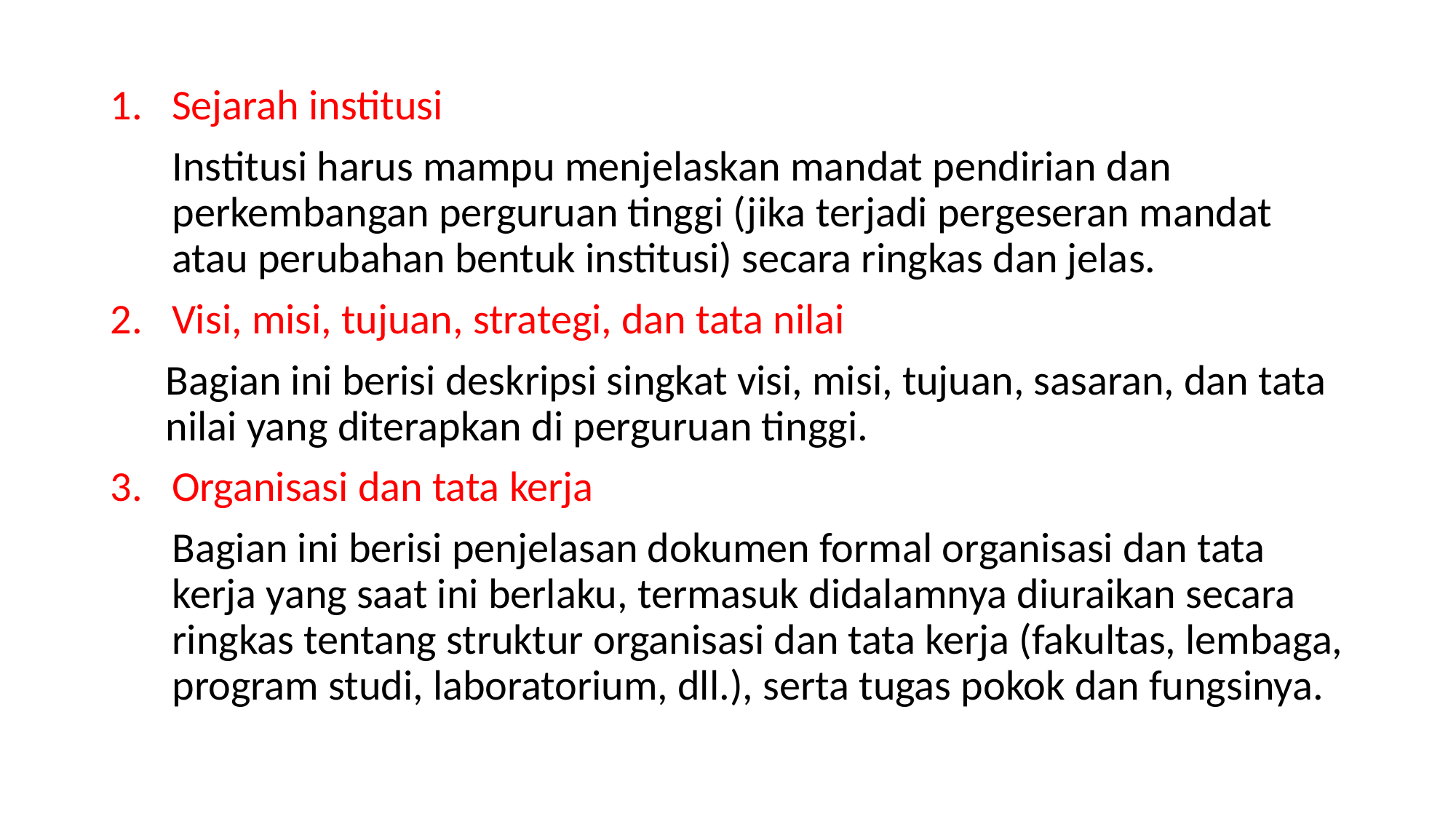

Sejarah institusi
	Institusi harus mampu menjelaskan mandat pendirian dan perkembangan perguruan tinggi (jika terjadi pergeseran mandat atau perubahan bentuk institusi) secara ringkas dan jelas.
Visi, misi, tujuan, strategi, dan tata nilai
Bagian ini berisi deskripsi singkat visi, misi, tujuan, sasaran, dan tata nilai yang diterapkan di perguruan tinggi.
Organisasi dan tata kerja
Bagian ini berisi penjelasan dokumen formal organisasi dan tata kerja yang saat ini berlaku, termasuk didalamnya diuraikan secara ringkas tentang struktur organisasi dan tata kerja (fakultas, lembaga, program studi, laboratorium, dll.), serta tugas pokok dan fungsinya.